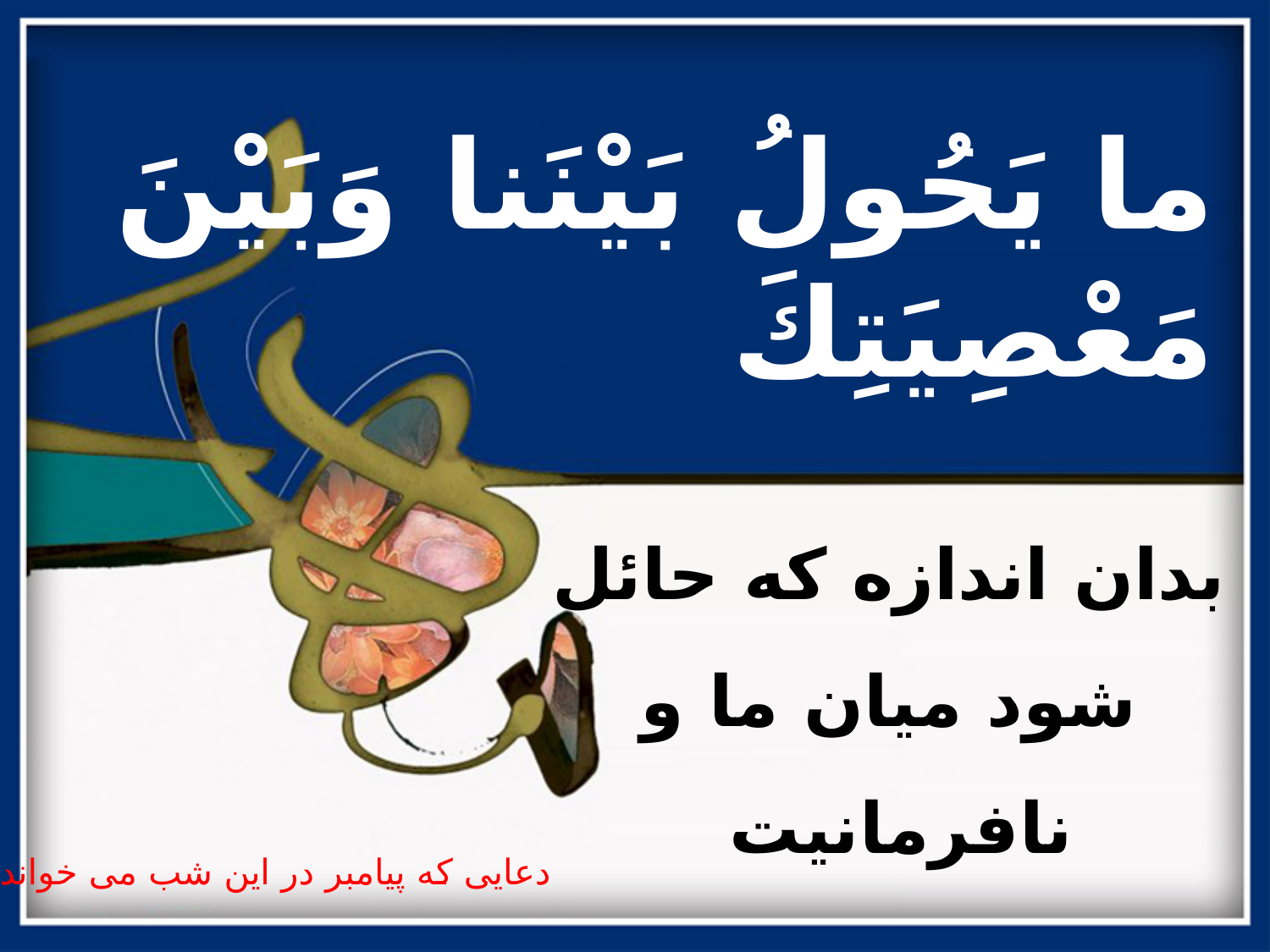

ما يَحُولُ بَيْنَنا وَبَيْنَ مَعْصِيَتِكَ
بدان اندازه كه حائل شود ميان ما و نافرمانيت